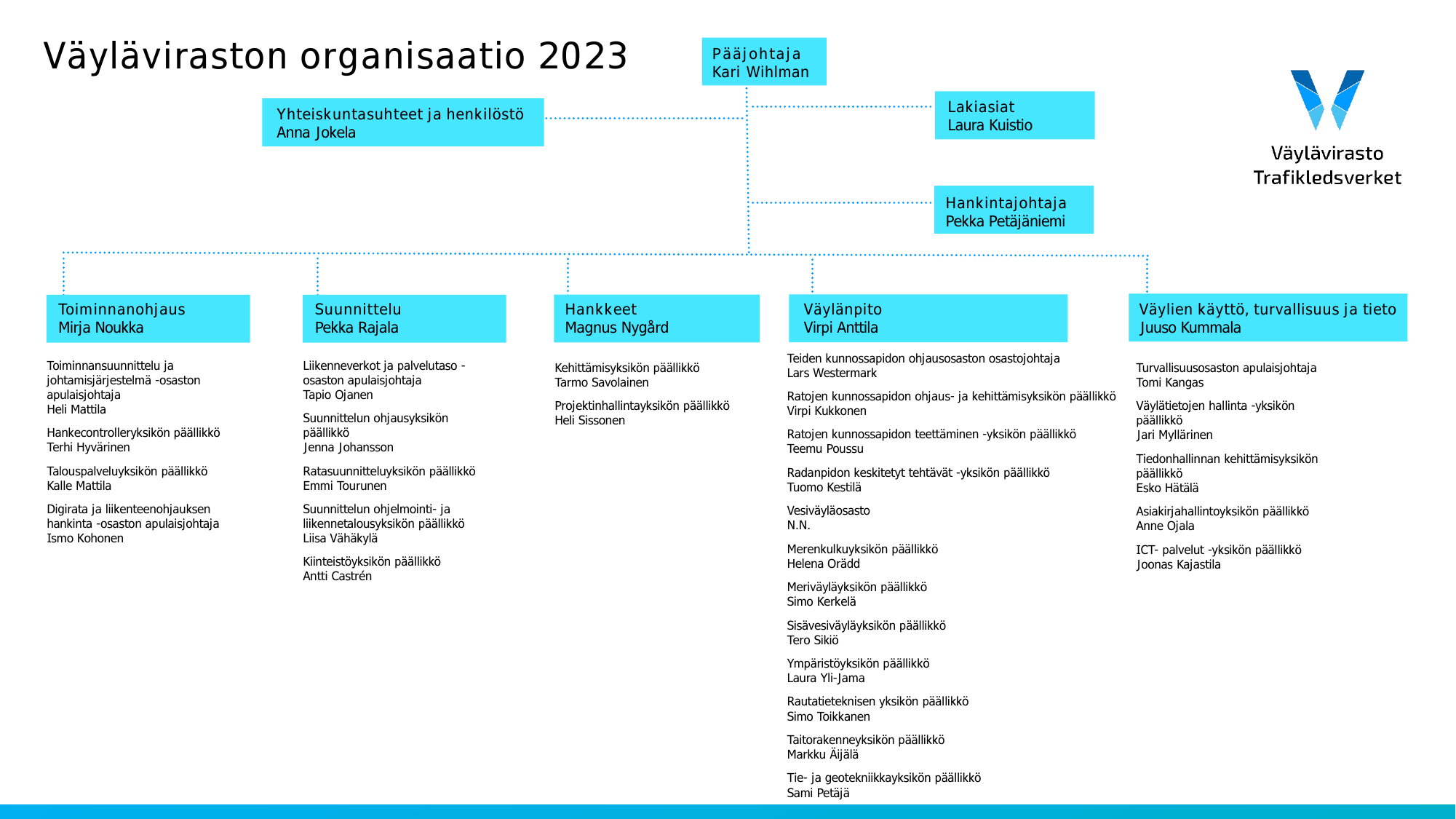

Väyläviraston organisaatio 2023

Pääjohtaja
Kari Wihlman

Lakiasiat
Laura Kuistio

Yhteiskuntasuhteet ja henkilöstö
Anna Jokela

Hankintajohtaja
Pekka Petäjäniemi

Toiminnanohjaus
Mirja Noukka
Suunnittelu
Pekka Rajala
Hankkeet
Magnus Nygård
Väylänpito
Virpi Anttila
Väylien käyttö, turvallisuus ja tieto
Juuso Kummala
Teiden kunnossapidon ohjausosaston osastojohtaja
Lars Westermark
Ratojen kunnossapidon ohjaus- ja kehittämisyksikön päällikkö
Virpi Kukkonen
Ratojen kunnossapidon teettäminen -yksikön päällikkö
Teemu Poussu
Radanpidon keskitetyt tehtävät -yksikön päällikkö
Tuomo Kestilä
Vesiväyläosasto
N.N.
Merenkulkuyksikön päällikkö
Helena Orädd
Meriväyläyksikön päällikkö
Simo Kerkelä
Sisävesiväyläyksikön päällikkö
Tero Sikiö
Ympäristöyksikön päällikkö
Laura Yli-Jama
Rautatieteknisen yksikön päällikkö
Simo Toikkanen
Taitorakenneyksikön päällikkö
Markku Äijälä
Tie- ja geotekniikkayksikön päällikkö
Sami Petäjä
Toiminnansuunnittelu ja johtamisjärjestelmä -osaston apulaisjohtaja
Heli Mattila
Hankecontrolleryksikön päällikkö
Terhi Hyvärinen
Talouspalveluyksikön päällikkö
Kalle Mattila
Digirata ja liikenteenohjauksen hankinta -osaston apulaisjohtaja
Ismo Kohonen
Liikenneverkot ja palvelutaso -osaston apulaisjohtaja
Tapio Ojanen
Suunnittelun ohjausyksikön päällikkö
Jenna Johansson
Ratasuunnitteluyksikön päällikkö
Emmi Tourunen
Suunnittelun ohjelmointi- ja liikennetalousyksikön päällikkö
Liisa Vähäkylä
Kiinteistöyksikön päällikkö
Antti Castrén
Kehittämisyksikön päällikkö
Tarmo Savolainen
Projektinhallintayksikön päällikkö
Heli Sissonen
Turvallisuusosaston apulaisjohtaja
Tomi Kangas
Väylätietojen hallinta -yksikön päällikkö
Jari Myllärinen
Tiedonhallinnan kehittämisyksikön päällikkö
Esko Hätälä
Asiakirjahallintoyksikön päällikkö
Anne Ojala
ICT- palvelut -yksikön päällikkö
Joonas Kajastila